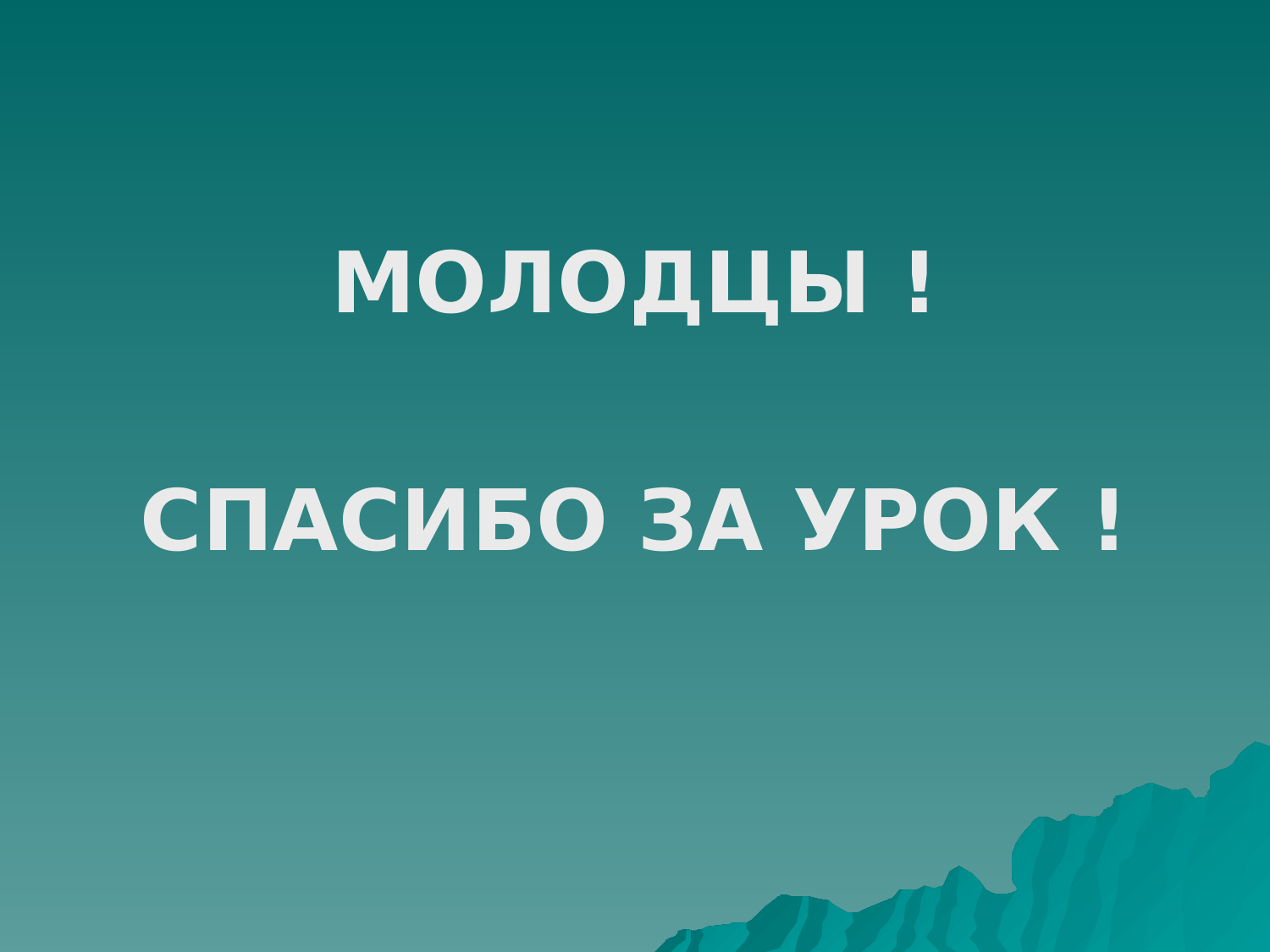

#
МОЛОДЦЫ !

СПАСИБО ЗА УРОК !